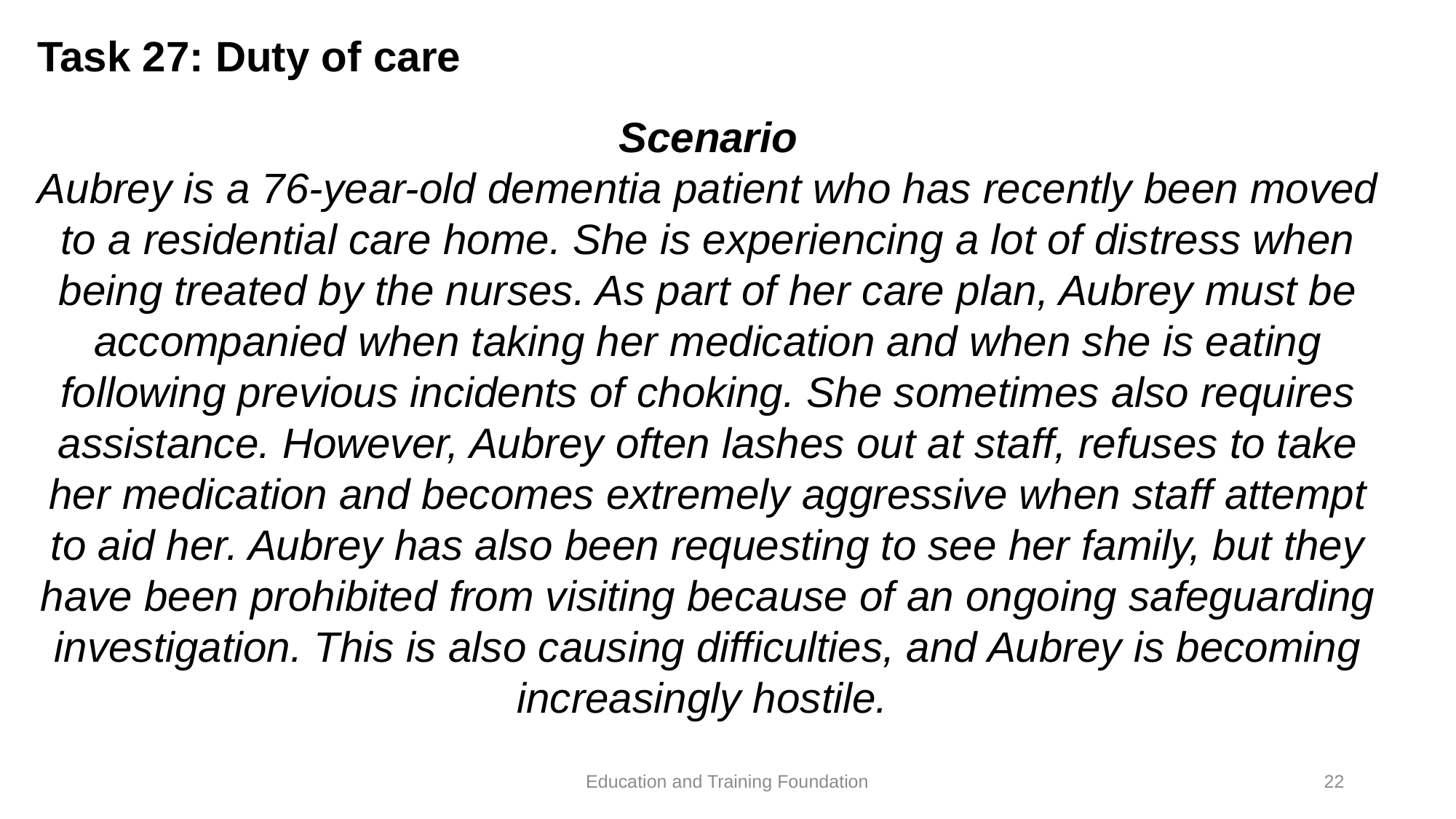

# Task 27: Duty of care
Scenario
Aubrey is a 76-year-old dementia patient who has recently been moved to a residential care home. She is experiencing a lot of distress when being treated by the nurses. As part of her care plan, Aubrey must be accompanied when taking her medication and when she is eating following previous incidents of choking. She sometimes also requires assistance. However, Aubrey often lashes out at staff, refuses to take her medication and becomes extremely aggressive when staff attempt to aid her. Aubrey has also been requesting to see her family, but they have been prohibited from visiting because of an ongoing safeguarding investigation. This is also causing difficulties, and Aubrey is becoming increasingly hostile.
Education and Training Foundation
22